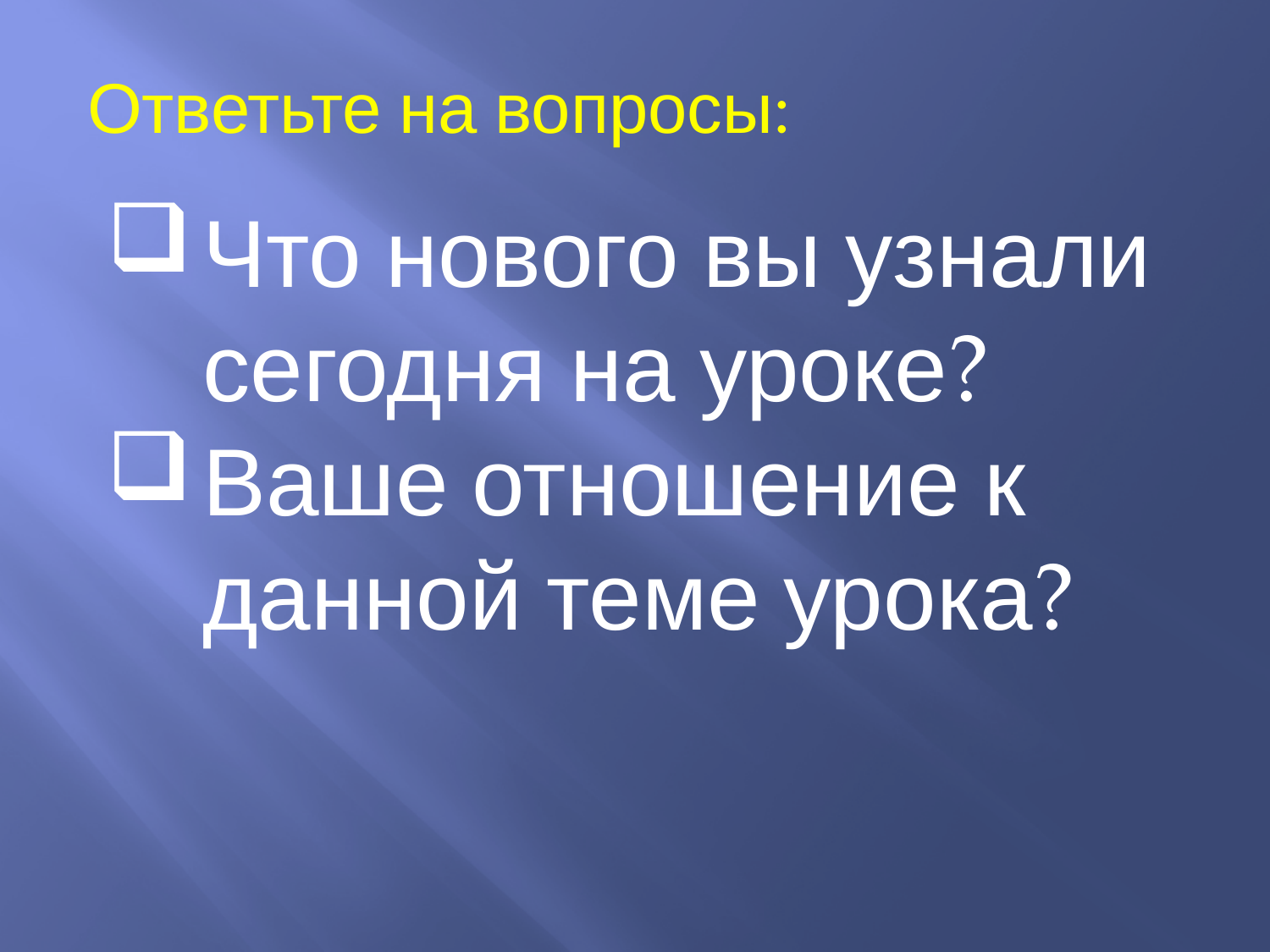

Ответьте на вопросы:
Что нового вы узнали сегодня на уроке?
Ваше отношение к данной теме урока?